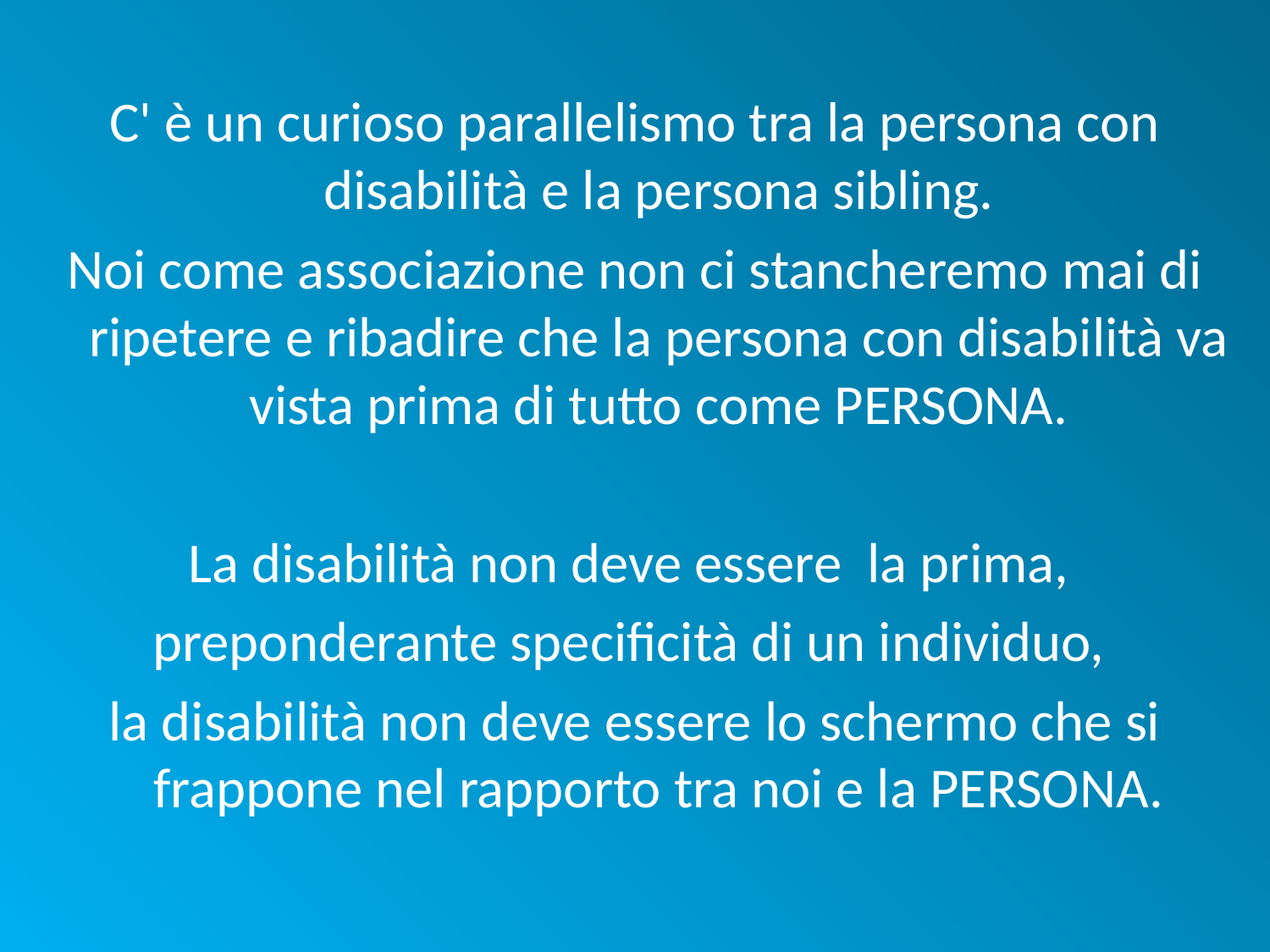

C' è un curioso parallelismo tra la persona con disabilità e la persona sibling.
Noi come associazione non ci stancheremo mai di ripetere e ribadire che la persona con disabilità va vista prima di tutto come PERSONA.

La disabilità non deve essere  la prima,
preponderante specificità di un individuo,
la disabilità non deve essere lo schermo che si frappone nel rapporto tra noi e la PERSONA.